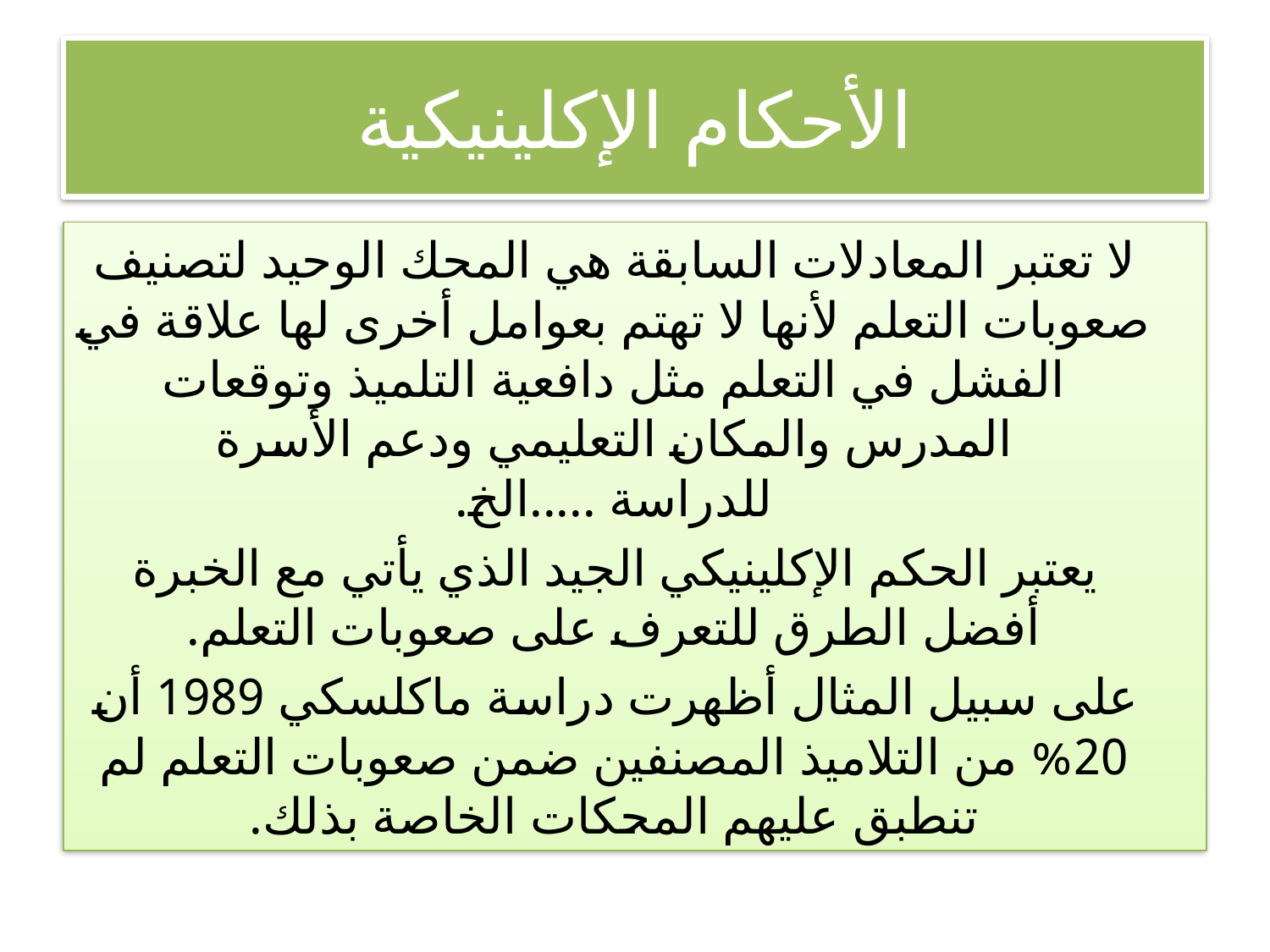

# الأحكام الإكلينيكية
   لا تعتبر المعادلات السابقة هي المحك الوحيد لتصنيف صعوبات التعلم لأنها لا تهتم بعوامل أخرى لها علاقة في الفشل في التعلم مثل دافعية التلميذ وتوقعات المدرس والمكان التعليمي ودعم الأسرة للدراسة .....الخ.
   يعتبر الحكم الإكلينيكي الجيد الذي يأتي مع الخبرة أفضل الطرق للتعرف على صعوبات التعلم.
   على سبيل المثال أظهرت دراسة ماكلسكي 1989 أن 20% من التلاميذ المصنفين ضمن صعوبات التعلم لم تنطبق عليهم المحكات الخاصة بذلك.